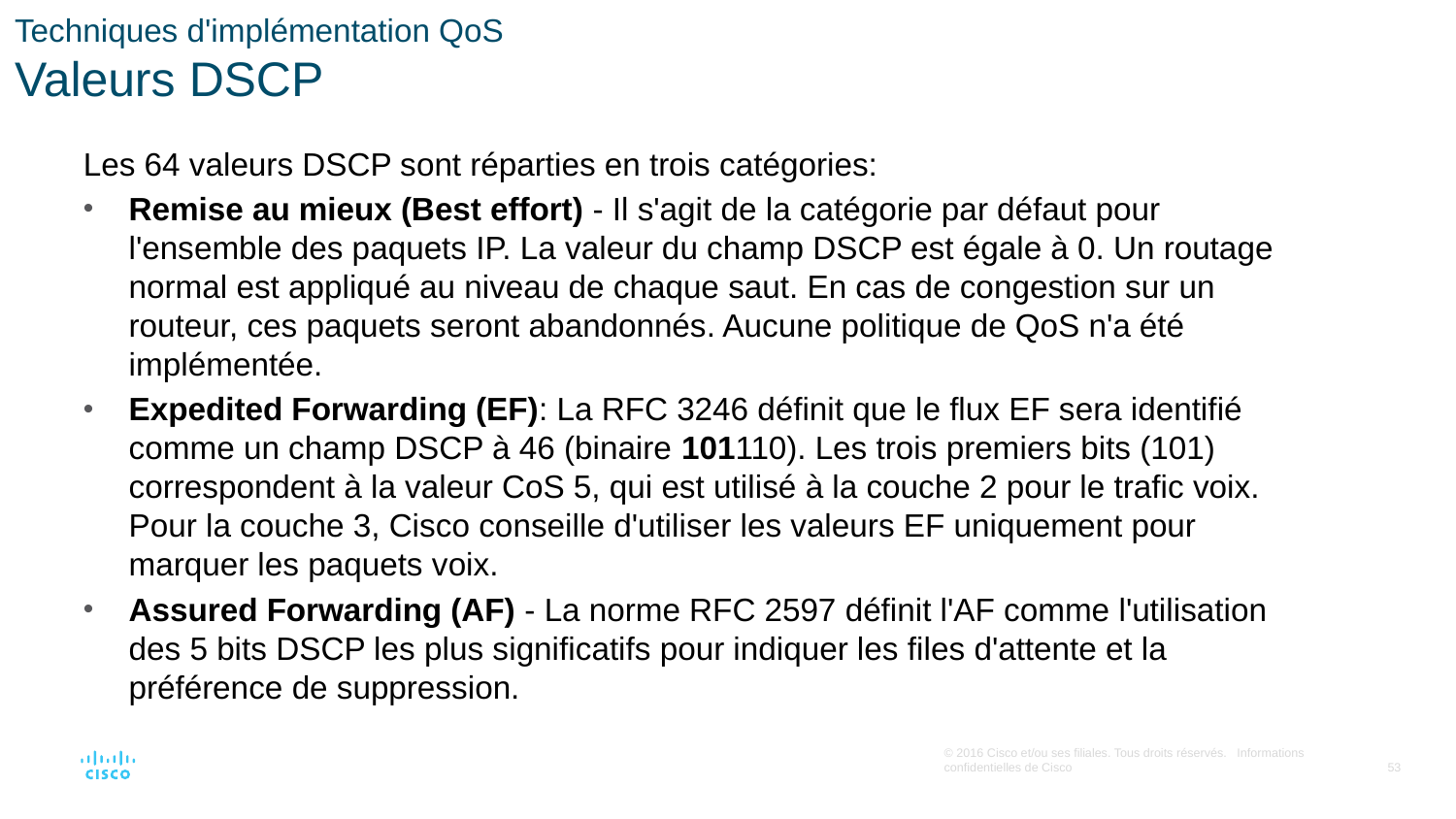

# Techniques d'implémentation QoS Valeurs DSCP
Les 64 valeurs DSCP sont réparties en trois catégories:
Remise au mieux (Best effort) - Il s'agit de la catégorie par défaut pour l'ensemble des paquets IP. La valeur du champ DSCP est égale à 0. Un routage normal est appliqué au niveau de chaque saut. En cas de congestion sur un routeur, ces paquets seront abandonnés. Aucune politique de QoS n'a été implémentée.
Expedited Forwarding (EF): La RFC 3246 définit que le flux EF sera identifié comme un champ DSCP à 46 (binaire 101110). Les trois premiers bits (101) correspondent à la valeur CoS 5, qui est utilisé à la couche 2 pour le trafic voix. Pour la couche 3, Cisco conseille d'utiliser les valeurs EF uniquement pour marquer les paquets voix.
Assured Forwarding (AF) - La norme RFC 2597 définit l'AF comme l'utilisation des 5 bits DSCP les plus significatifs pour indiquer les files d'attente et la préférence de suppression.